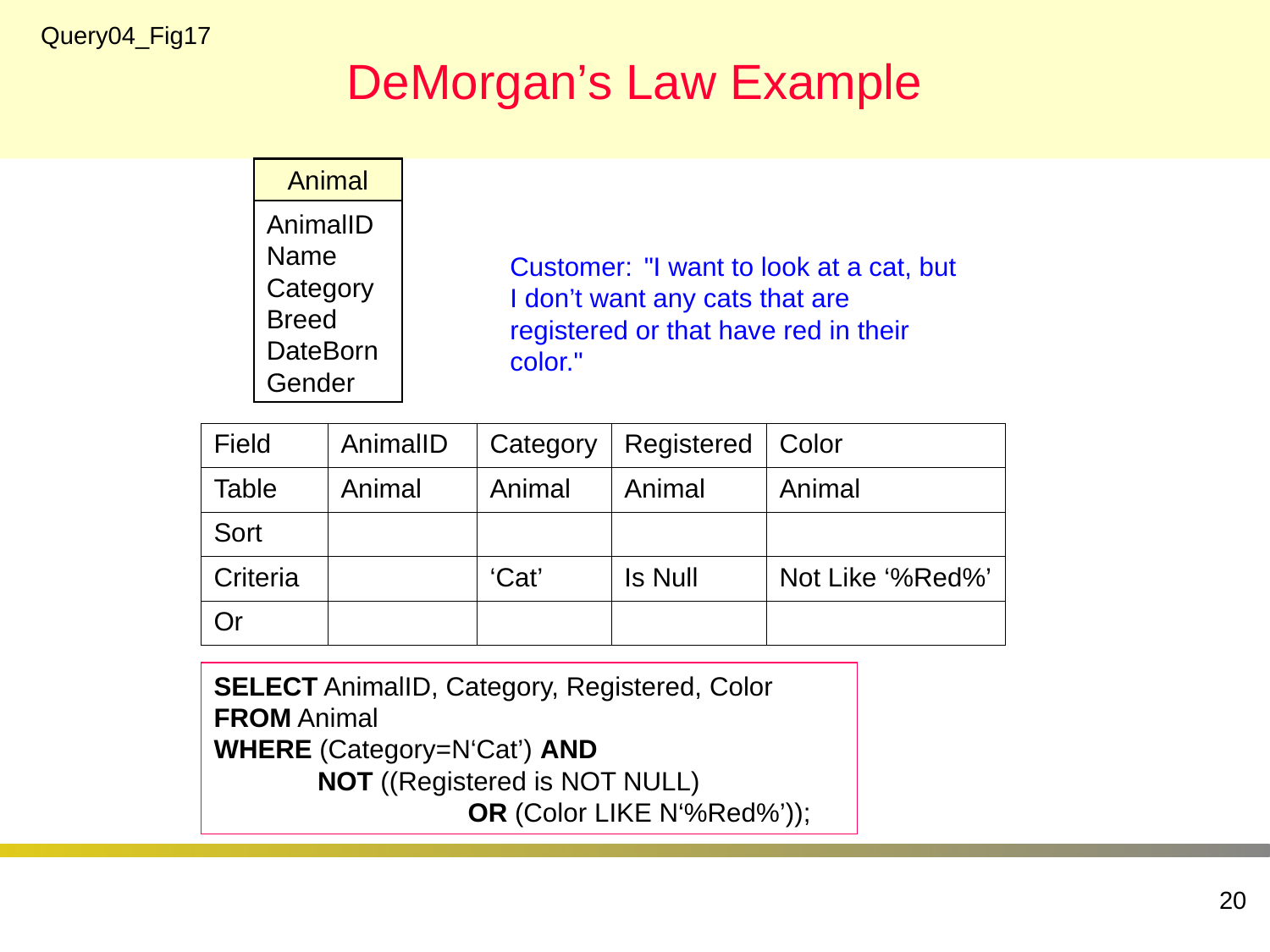

# DeMorgan’s Law Example
Query04_Fig17
Animal
AnimalID
Name
Category
Breed
DateBorn
Gender
Customer:	"I want to look at a cat, but I don’t want any cats that are registered or that have red in their color."
| Field | AnimalID | Category | Registered | Color |
| --- | --- | --- | --- | --- |
| Table | Animal | Animal | Animal | Animal |
| Sort |  |  |  |  |
| Criteria |  | ‘Cat’ | Is Null | Not Like ‘%Red%’ |
| Or |  |  |  |  |
SELECT AnimalID, Category, Registered, Color
FROM Animal
WHERE (Category=N‘Cat’) AND
	NOT ((Registered is NOT NULL)
			OR (Color LIKE N‘%Red%’));
20